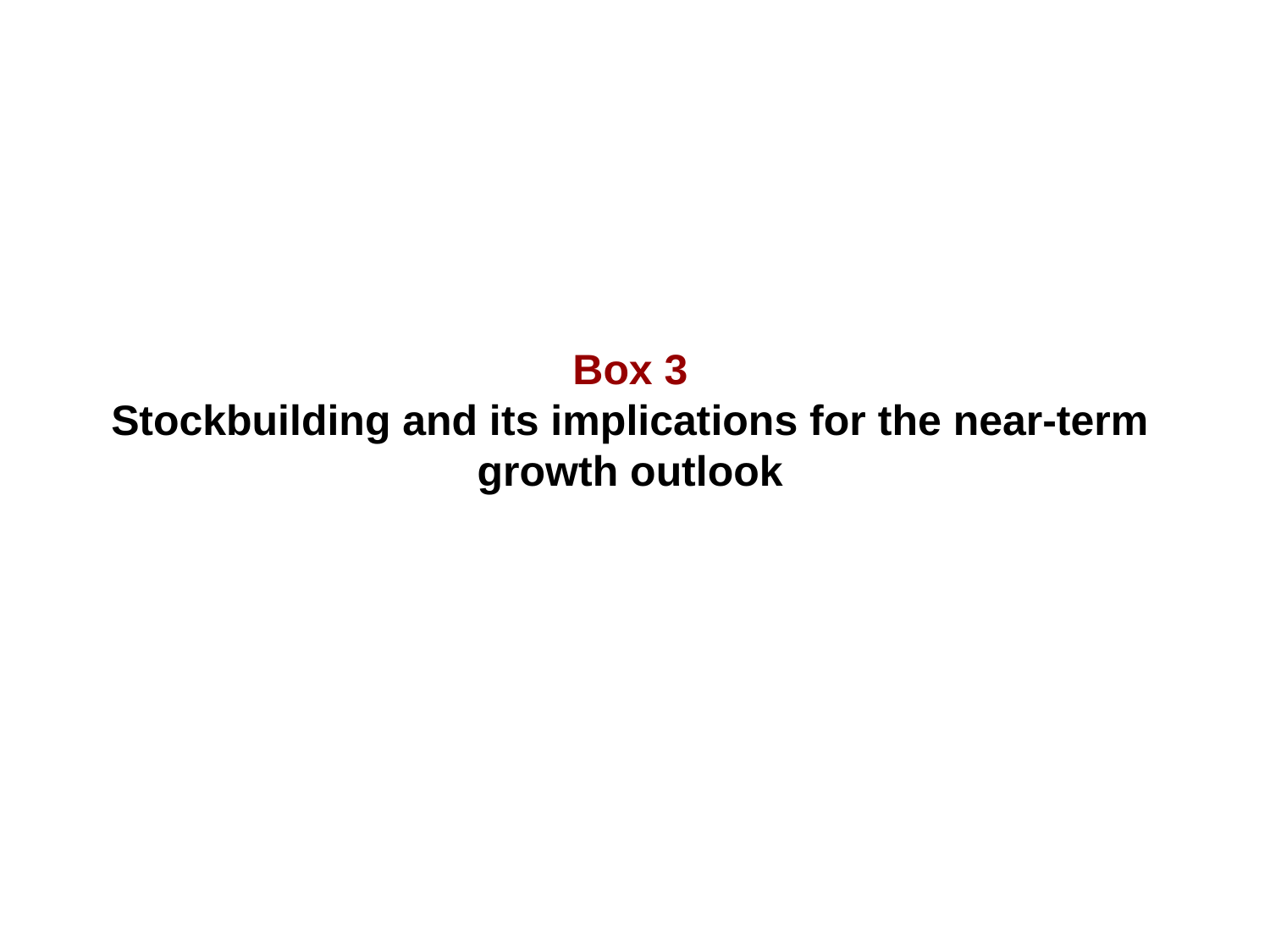

Box 3
Stockbuilding and its implications for the near-term growth outlook